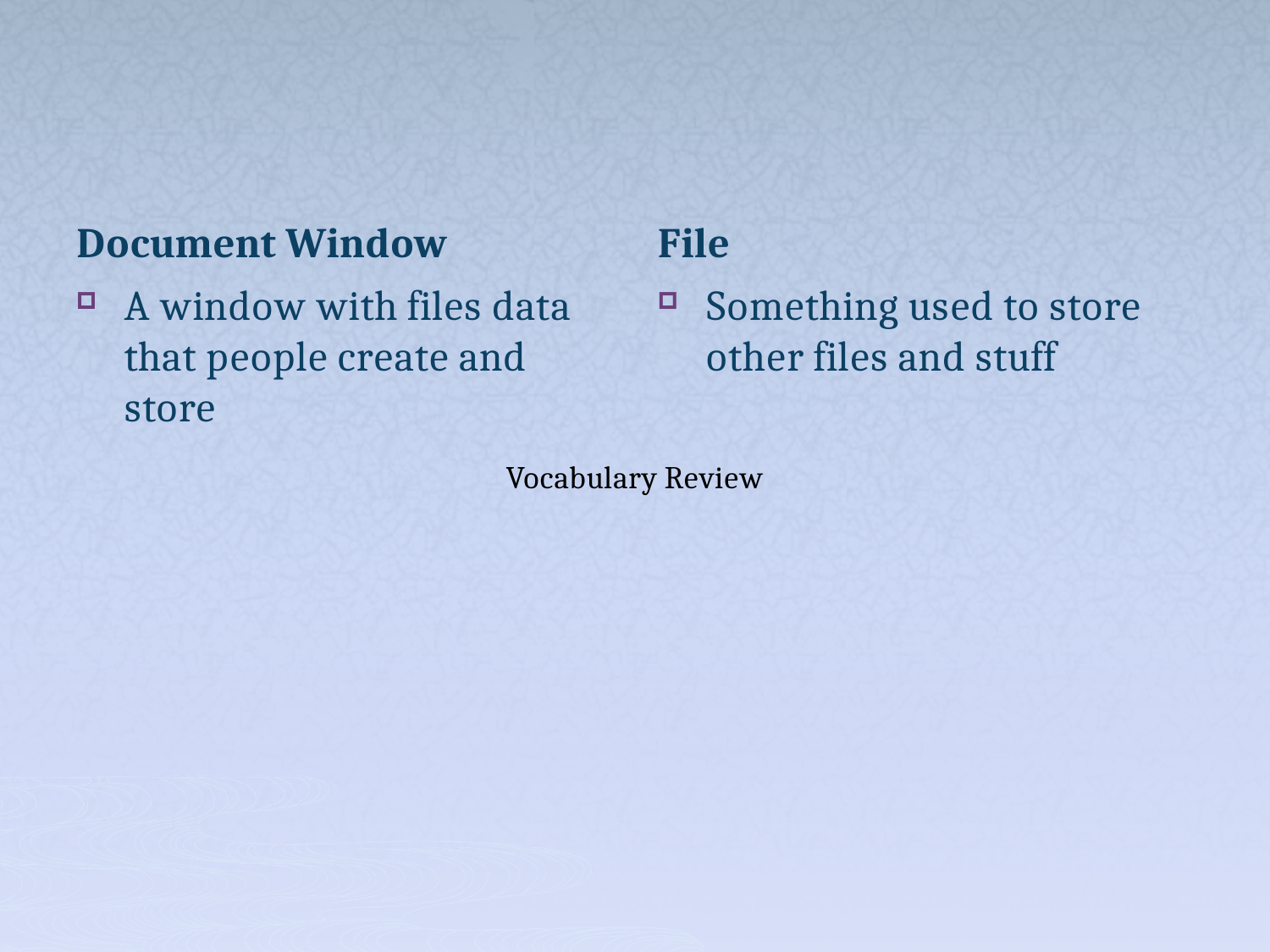

Document Window
File
A window with files data that people create and store
Something used to store other files and stuff
Vocabulary Review